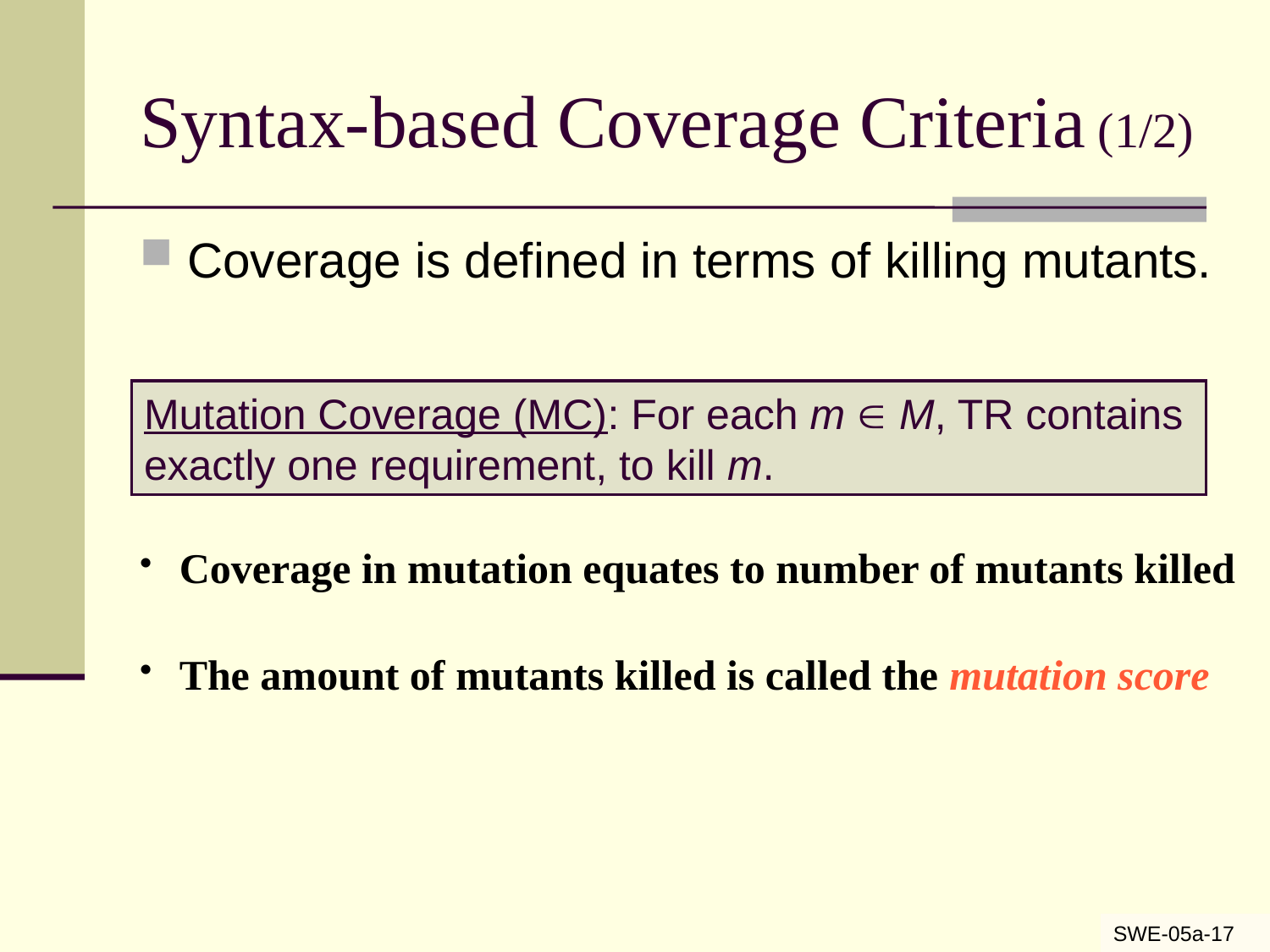

# Syntax-based Coverage Criteria (1/2)
Coverage is defined in terms of killing mutants.

Mutation Coverage (MC): For each m ∈ M, TR contains exactly one requirement, to kill m.
Coverage in mutation equates to number of mutants killed

The amount of mutants killed is called the mutation score